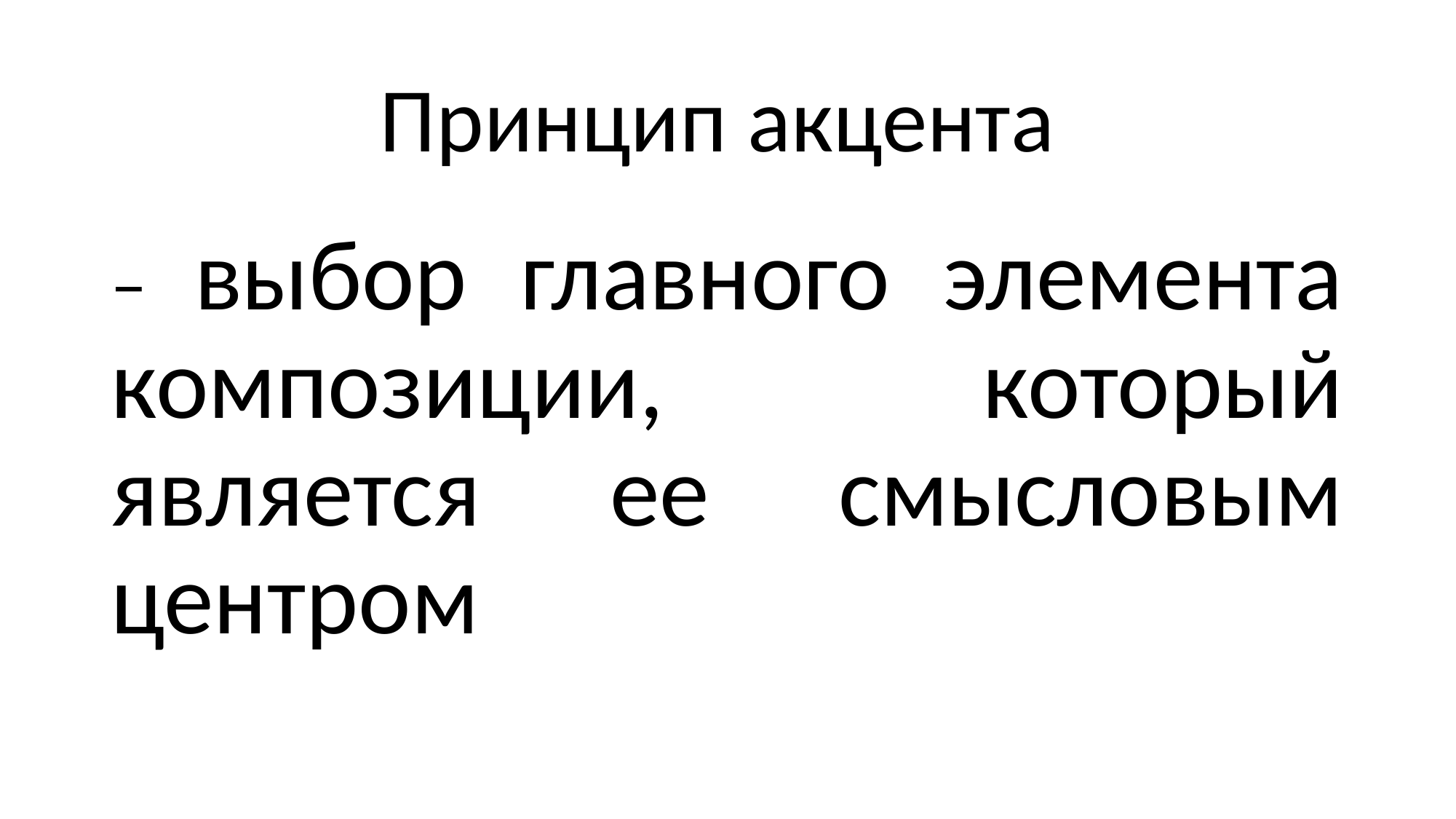

# Принцип акцента
– выбор главного элемента композиции, который является ее смысловым центром